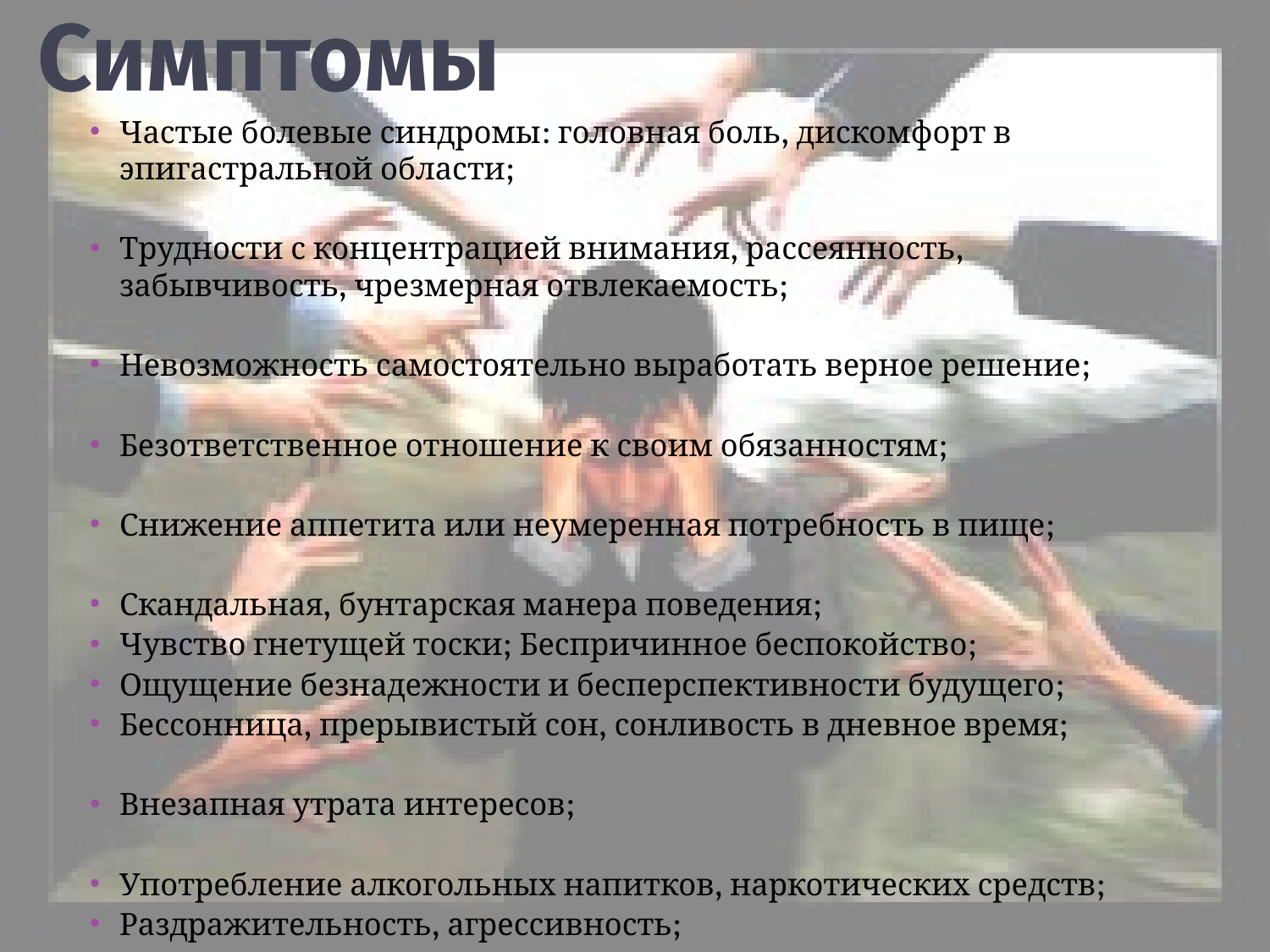

# Симптомы
Частые болевые синдромы: головная боль, дискомфорт в эпигастральной области;

Трудности с концентрацией внимания, рассеянность, забывчивость, чрезмерная отвлекаемость;

Невозможность самостоятельно выработать верное решение;

Безответственное отношение к своим обязанностям;

Снижение аппетита или неумеренная потребность в пище;

Скандальная, бунтарская манера поведения;
Чувство гнетущей тоски; Беспричинное беспокойство;
Ощущение безнадежности и бесперспективности будущего;
Бессонница, прерывистый сон, сонливость в дневное время;

Внезапная утрата интересов;

Употребление алкогольных напитков, наркотических средств;
Раздражительность, агрессивность;